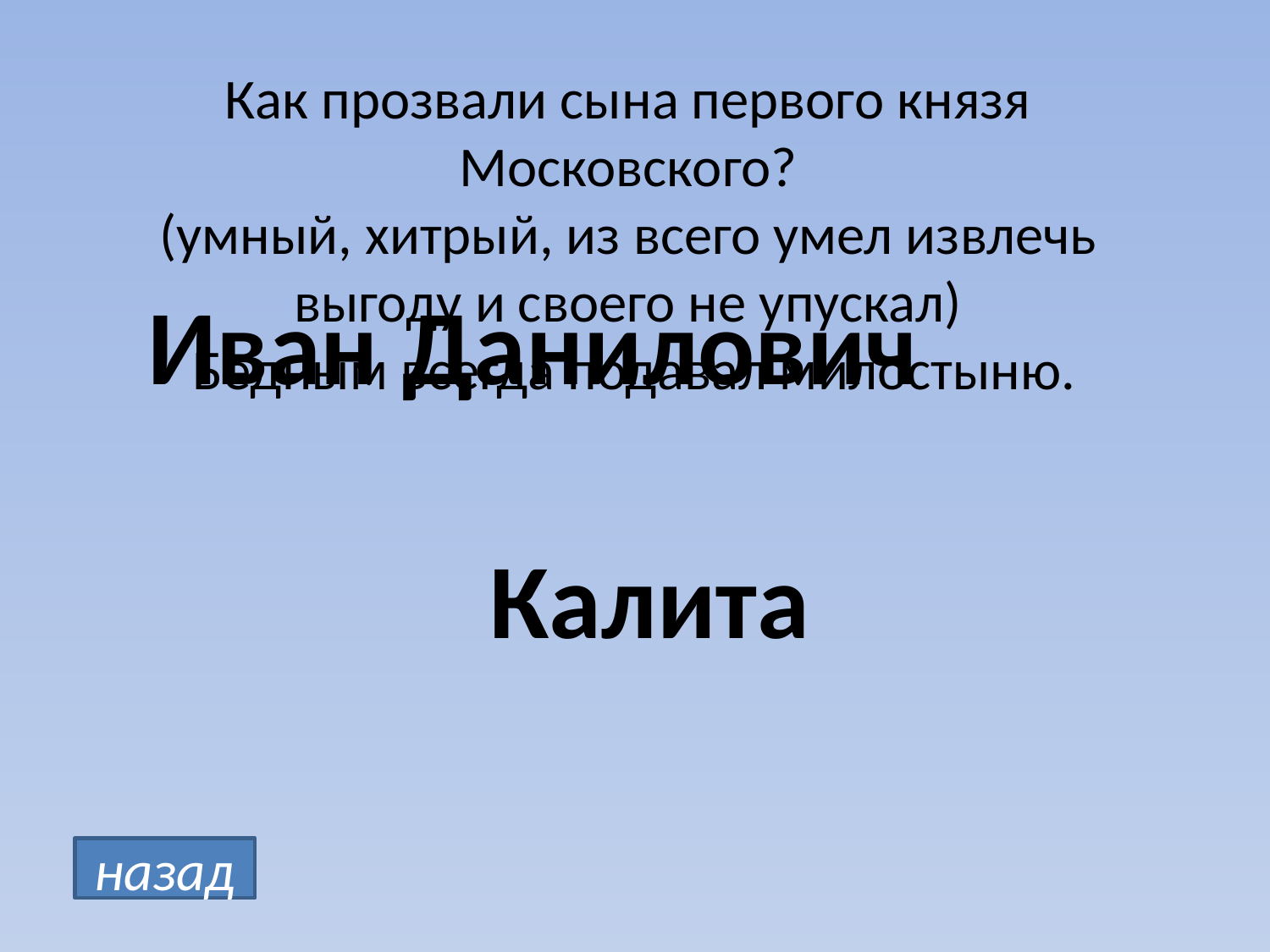

Как прозвали сына первого князя Московского?
(умный, хитрый, из всего умел извлечь выгоду и своего не упускал)
 Бедным всегда подавал милостыню.

Иван Данилович

Калита
назад